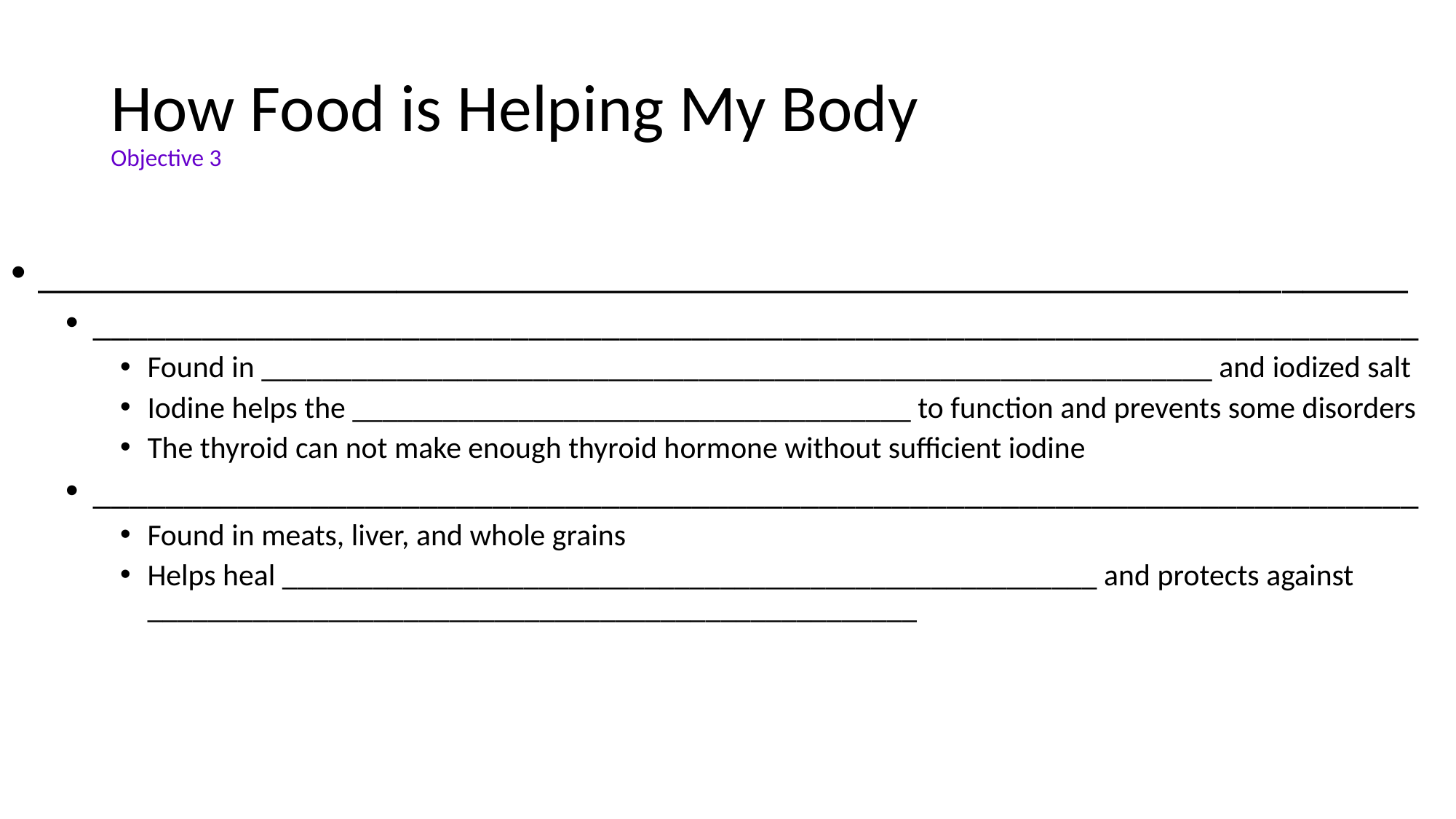

# How Food is Helping My Body Objective 3
_________________________________________________________________
_________________________________________________________________________
Found in _______________________________________________________________ and iodized salt
Iodine helps the _____________________________________ to function and prevents some disorders
The thyroid can not make enough thyroid hormone without sufficient iodine
_________________________________________________________________________
Found in meats, liver, and whole grains
Helps heal ______________________________________________________ and protects against ___________________________________________________